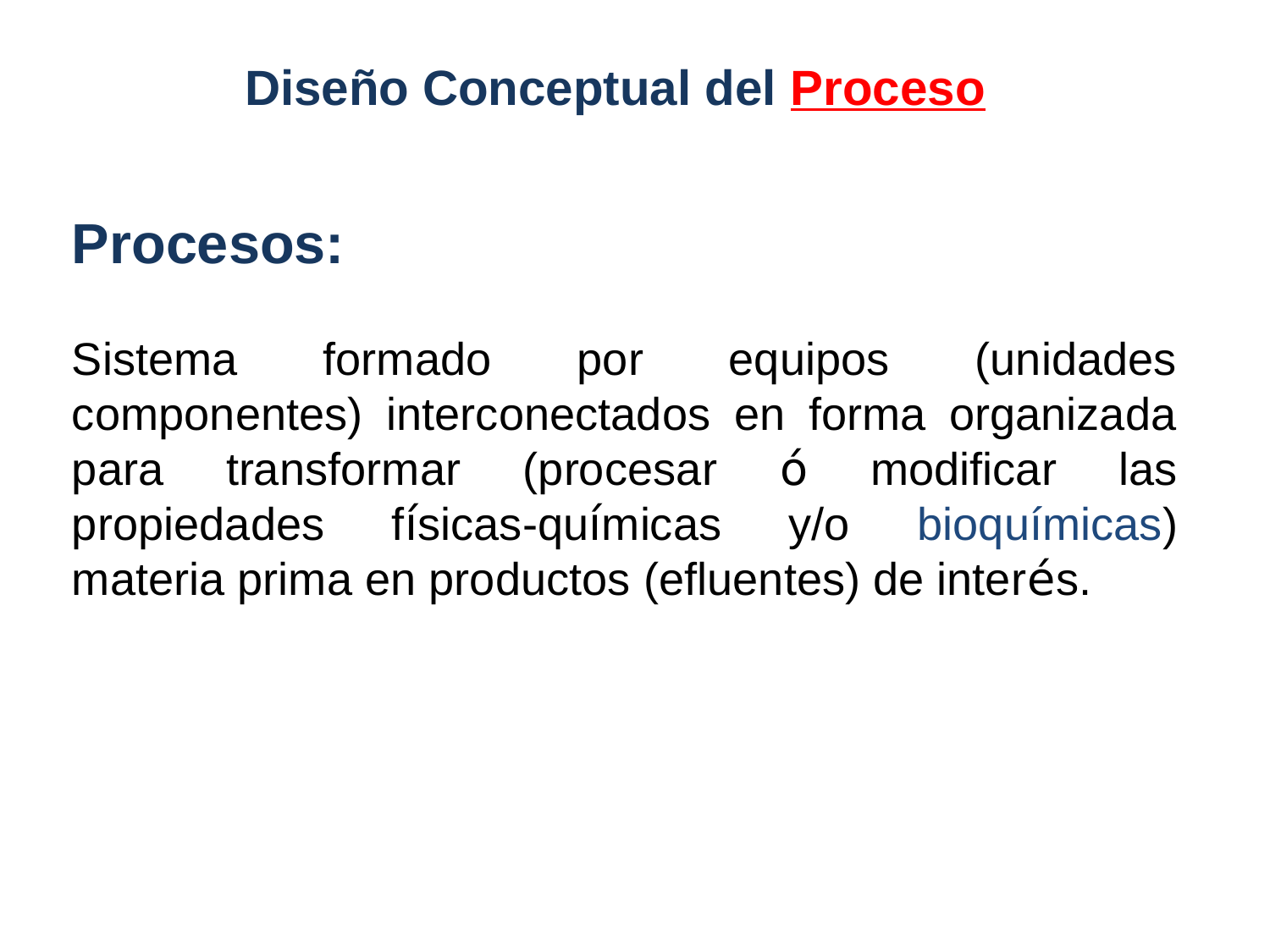

Diseño Conceptual del Proceso

Procesos:

Sistema formado por equipos (unidades componentes) interconectados en forma organizada para transformar (procesar ó modificar las propiedades físicas-químicas y/o bioquímicas) materia prima en productos (efluentes) de interés.